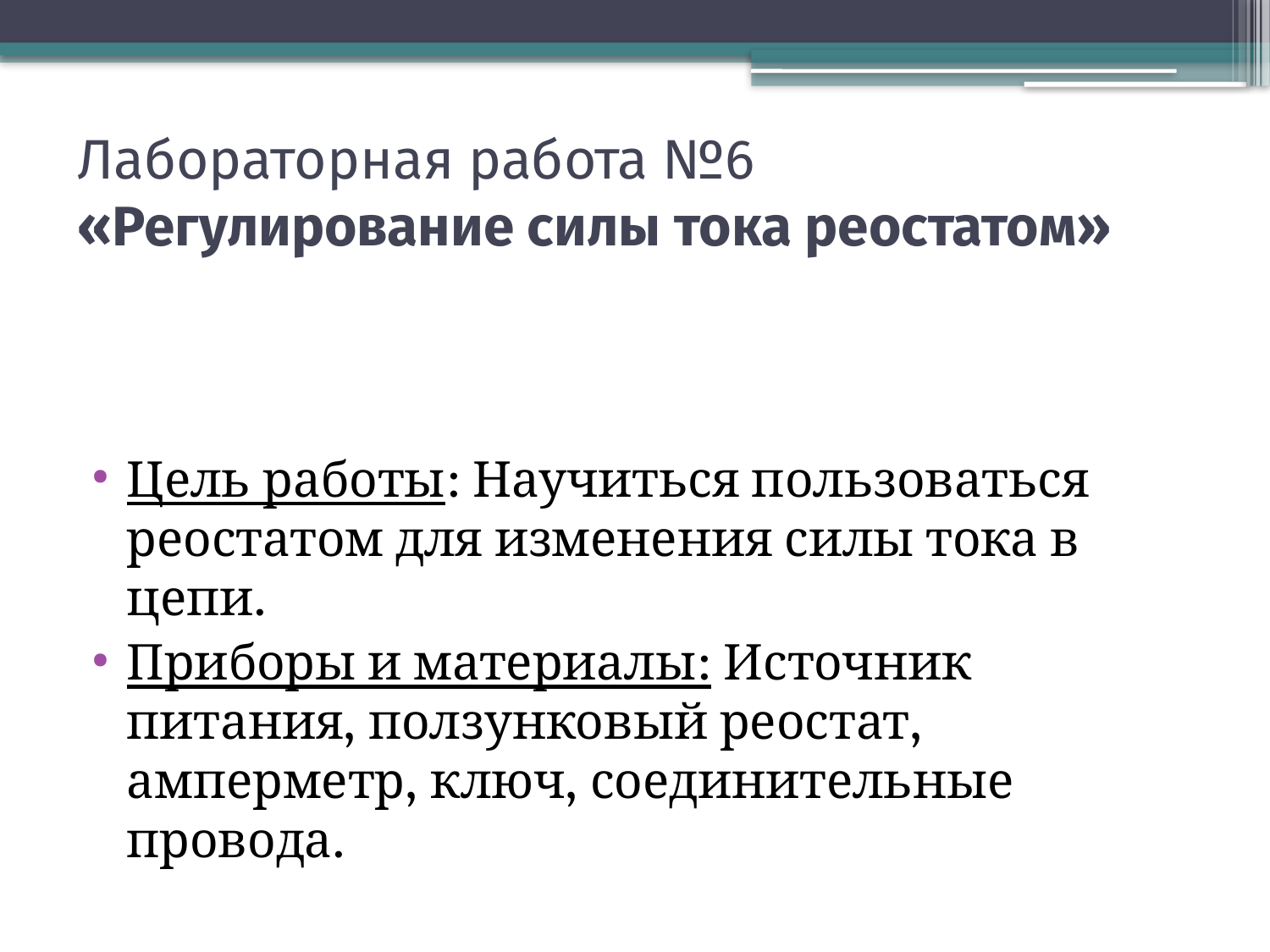

# Лабораторная работа №6 «Регулирование силы тока реостатом»

Цель работы: Научиться пользоваться реостатом для изменения силы тока в цепи.
Приборы и материалы: Источник питания, ползунковый реостат, амперметр, ключ, соединительные провода.